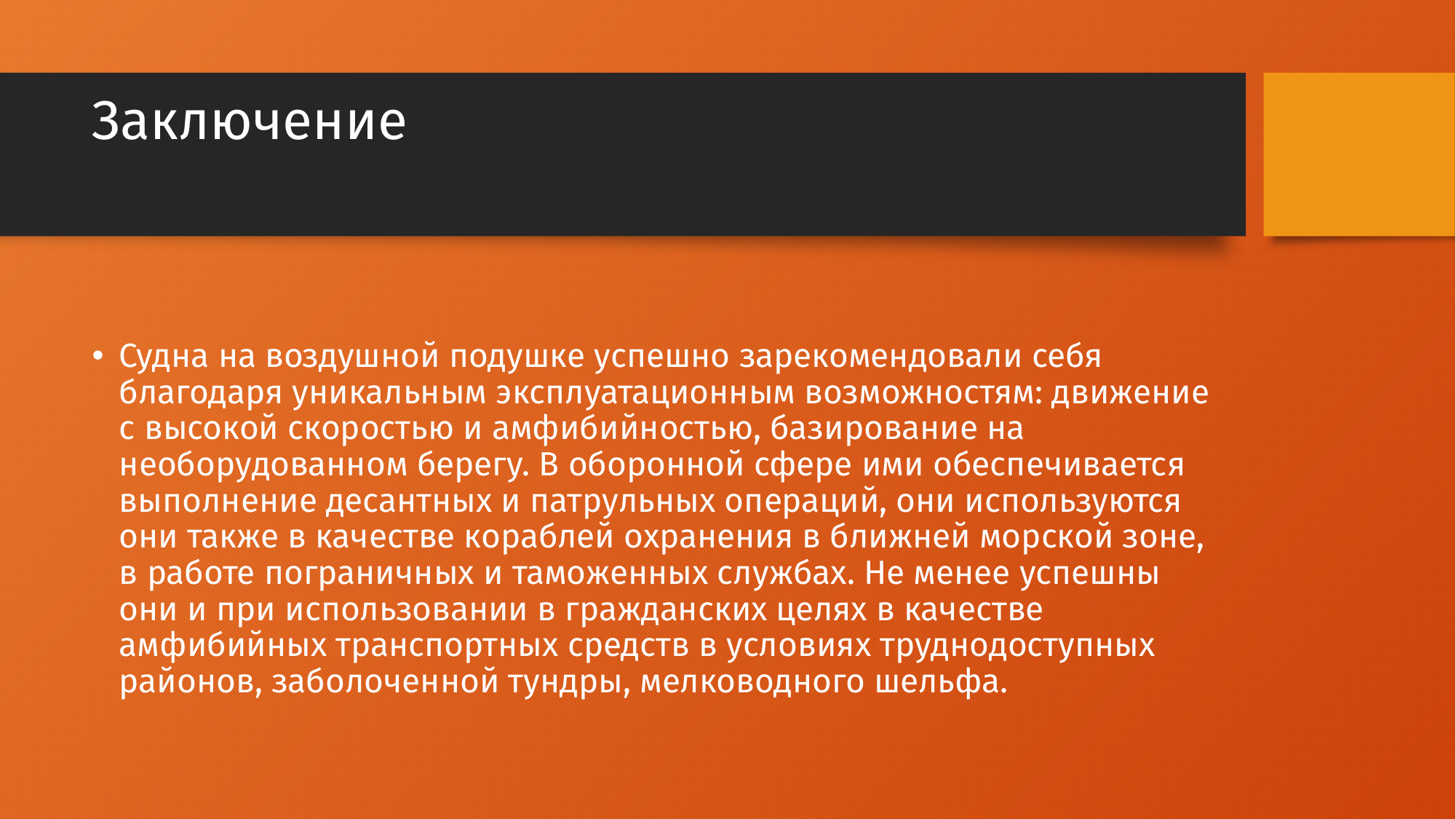

# Заключение

Судна на воздушной подушке успешно зарекомендовали себя благодаря уникальным эксплуатационным возможностям: движение с высокой скоростью и амфибийностью, базирование на необорудованном берегу. В оборонной сфере ими обеспечивается выполнение десантных и патрульных операций, они используются они также в качестве кораблей охранения в ближней морской зоне, в работе пограничных и таможенных службах. Не менее успешны они и при использовании в гражданских целях в качестве амфибийных транспортных средств в условиях труднодоступных районов, заболоченной тундры, мелководного шельфа.